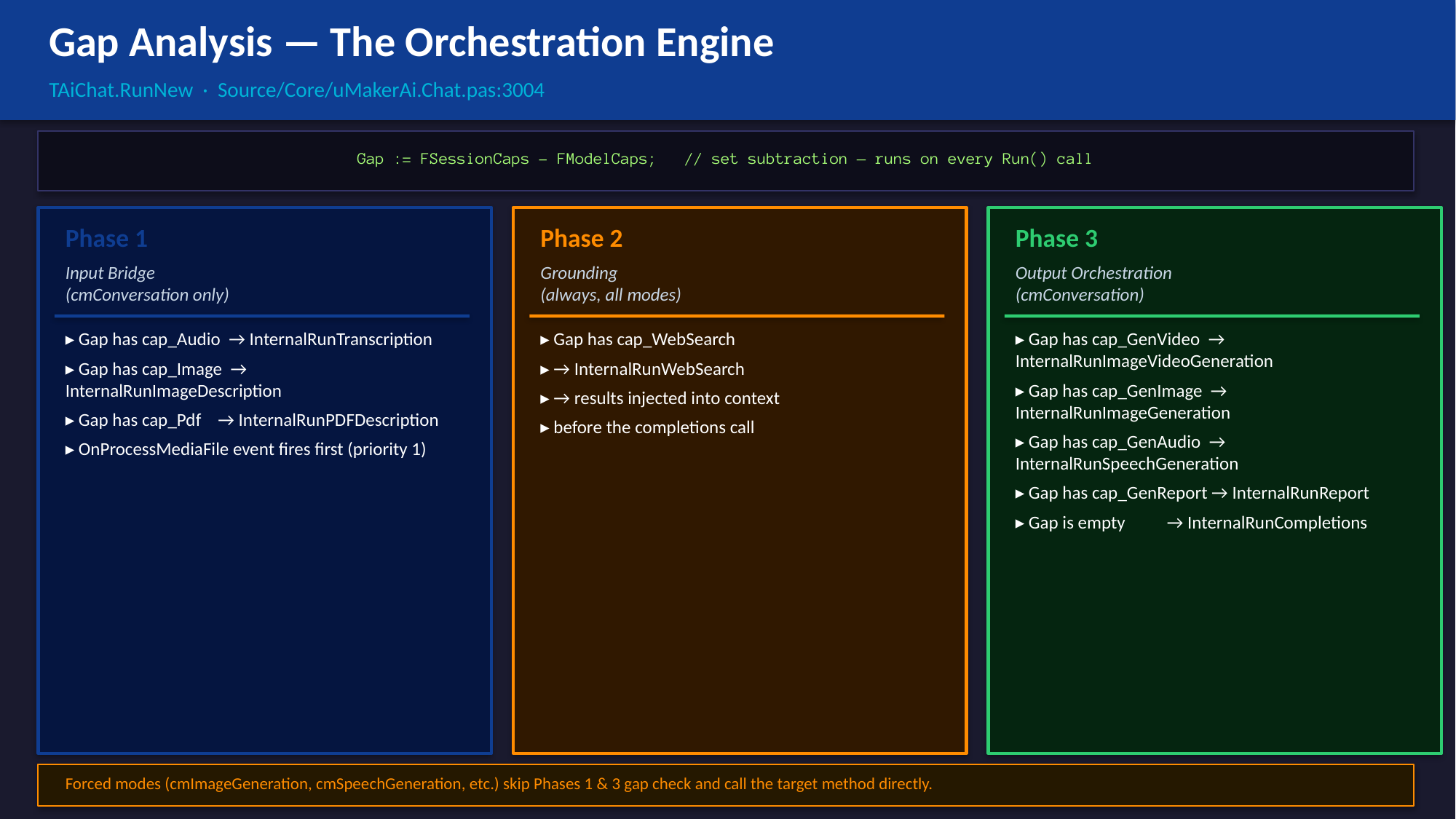

Gap Analysis — The Orchestration Engine
TAiChat.RunNew  ·  Source/Core/uMakerAi.Chat.pas:3004

Gap := FSessionCaps - FModelCaps;   // set subtraction — runs on every Run() call

Phase 1
Phase 2
Phase 3
Input Bridge
(cmConversation only)
Grounding
(always, all modes)
Output Orchestration
(cmConversation)

▸ Gap has cap_Audio  → InternalRunTranscription
▸ Gap has cap_Image  → InternalRunImageDescription
▸ Gap has cap_Pdf    → InternalRunPDFDescription
▸ OnProcessMediaFile event fires first (priority 1)
▸ Gap has cap_WebSearch
▸ → InternalRunWebSearch
▸ → results injected into context
▸ before the completions call
▸ Gap has cap_GenVideo  → InternalRunImageVideoGeneration
▸ Gap has cap_GenImage  → InternalRunImageGeneration
▸ Gap has cap_GenAudio  → InternalRunSpeechGeneration
▸ Gap has cap_GenReport → InternalRunReport
▸ Gap is empty          → InternalRunCompletions

Forced modes (cmImageGeneration, cmSpeechGeneration, etc.) skip Phases 1 & 3 gap check and call the target method directly.